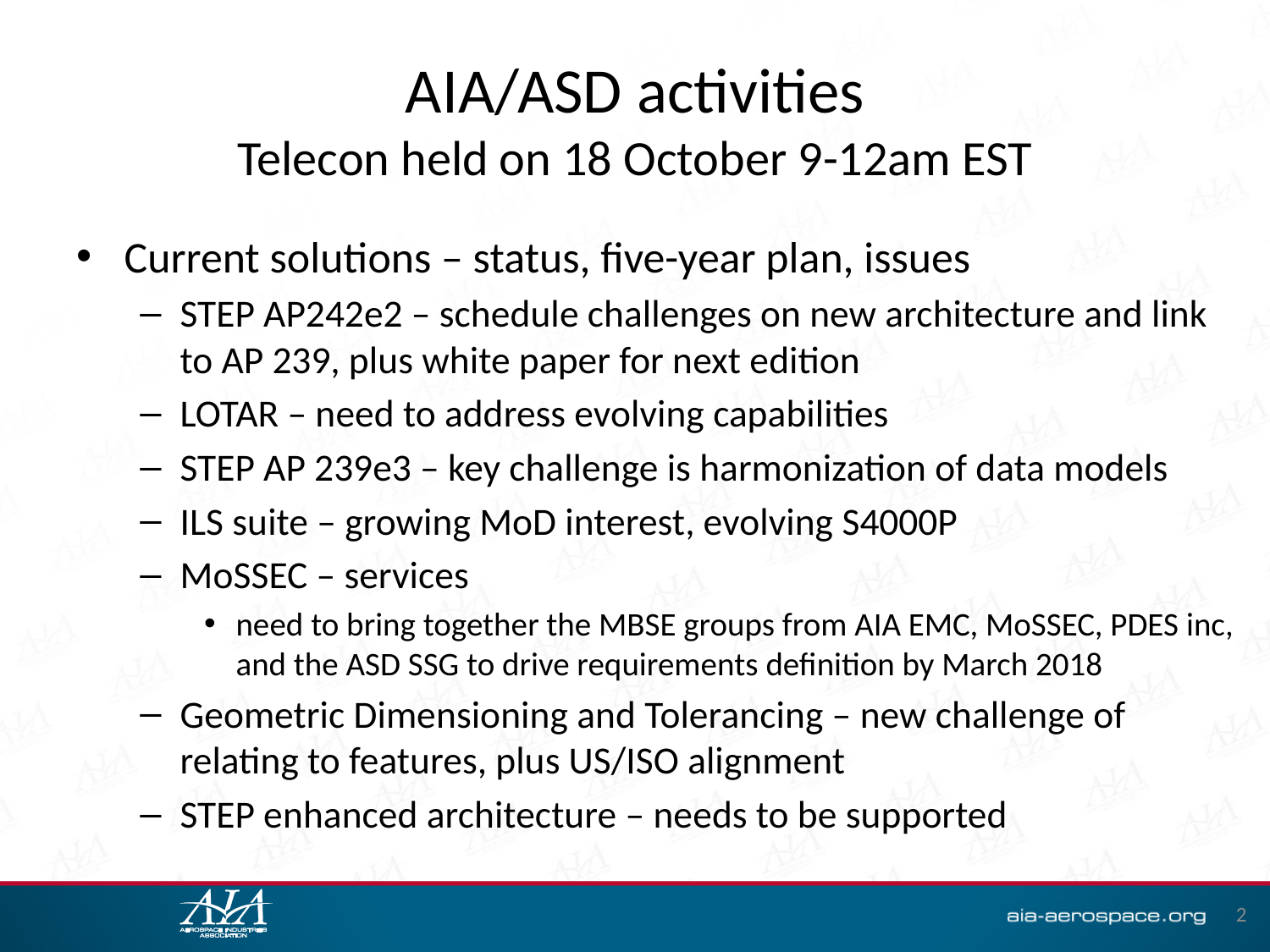

# AIA/ASD activities Telecon held on 18 October 9-12am EST
Current solutions – status, five-year plan, issues
STEP AP242e2 – schedule challenges on new architecture and link to AP 239, plus white paper for next edition
LOTAR – need to address evolving capabilities
STEP AP 239e3 – key challenge is harmonization of data models
ILS suite – growing MoD interest, evolving S4000P
MoSSEC – services
need to bring together the MBSE groups from AIA EMC, MoSSEC, PDES inc, and the ASD SSG to drive requirements definition by March 2018
Geometric Dimensioning and Tolerancing – new challenge of relating to features, plus US/ISO alignment
STEP enhanced architecture – needs to be supported
2